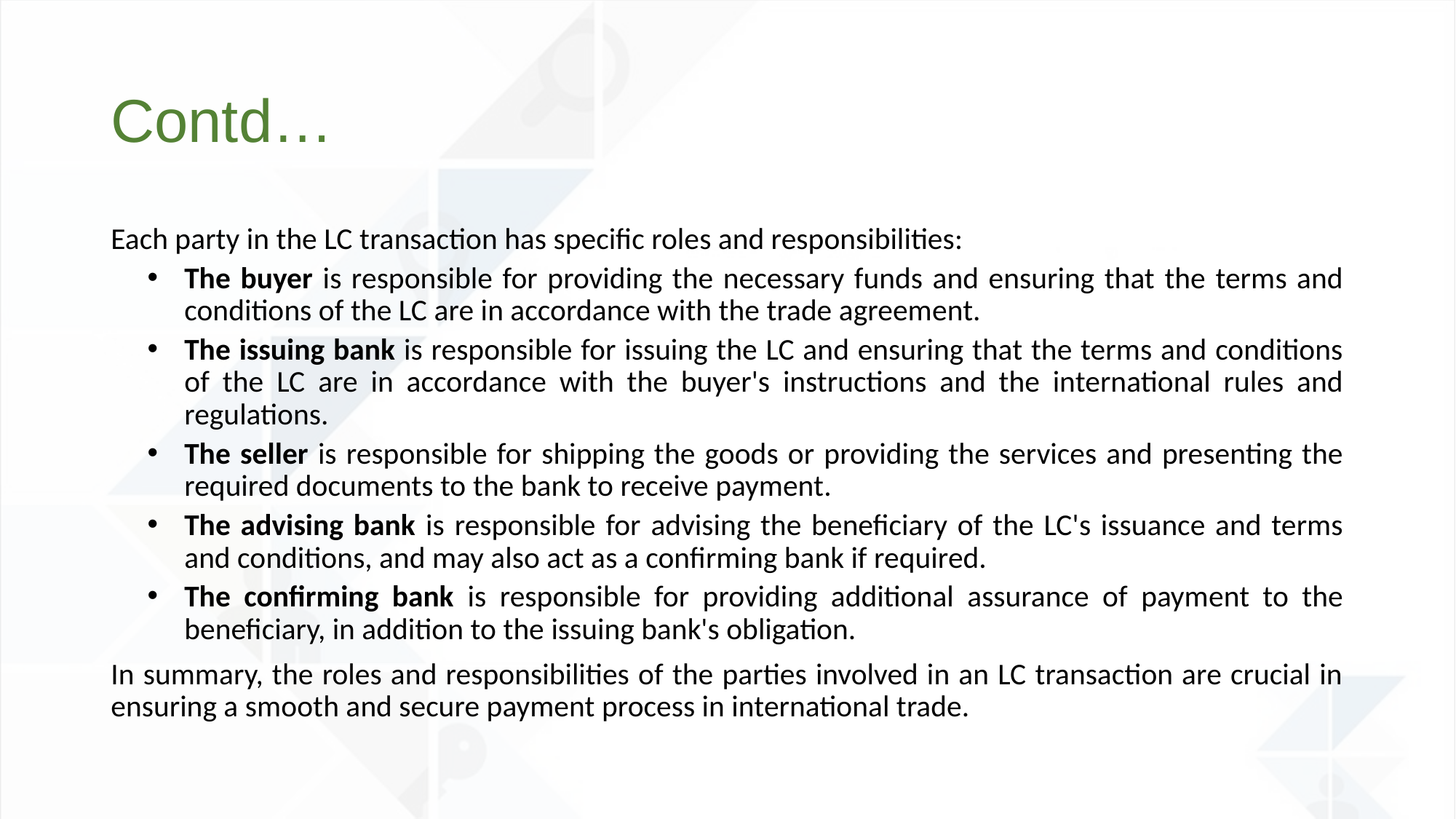

# Contd…
Each party in the LC transaction has specific roles and responsibilities:
The buyer is responsible for providing the necessary funds and ensuring that the terms and conditions of the LC are in accordance with the trade agreement.
The issuing bank is responsible for issuing the LC and ensuring that the terms and conditions of the LC are in accordance with the buyer's instructions and the international rules and regulations.
The seller is responsible for shipping the goods or providing the services and presenting the required documents to the bank to receive payment.
The advising bank is responsible for advising the beneficiary of the LC's issuance and terms and conditions, and may also act as a confirming bank if required.
The confirming bank is responsible for providing additional assurance of payment to the beneficiary, in addition to the issuing bank's obligation.
In summary, the roles and responsibilities of the parties involved in an LC transaction are crucial in ensuring a smooth and secure payment process in international trade.